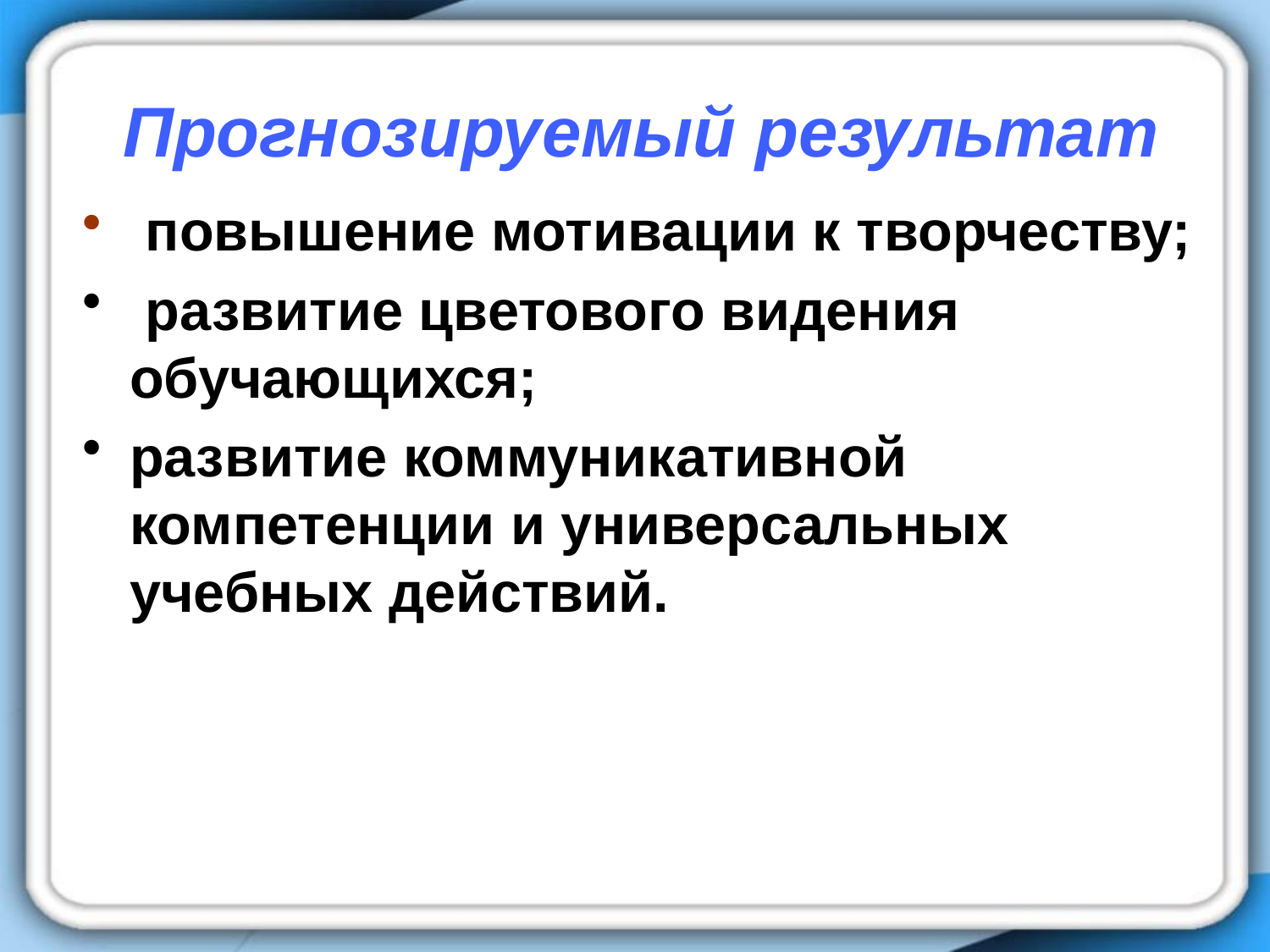

Прогнозируемый результат
 повышение мотивации к творчеству;
 развитие цветового видения обучающихся;
развитие коммуникативной компетенции и универсальных учебных действий.